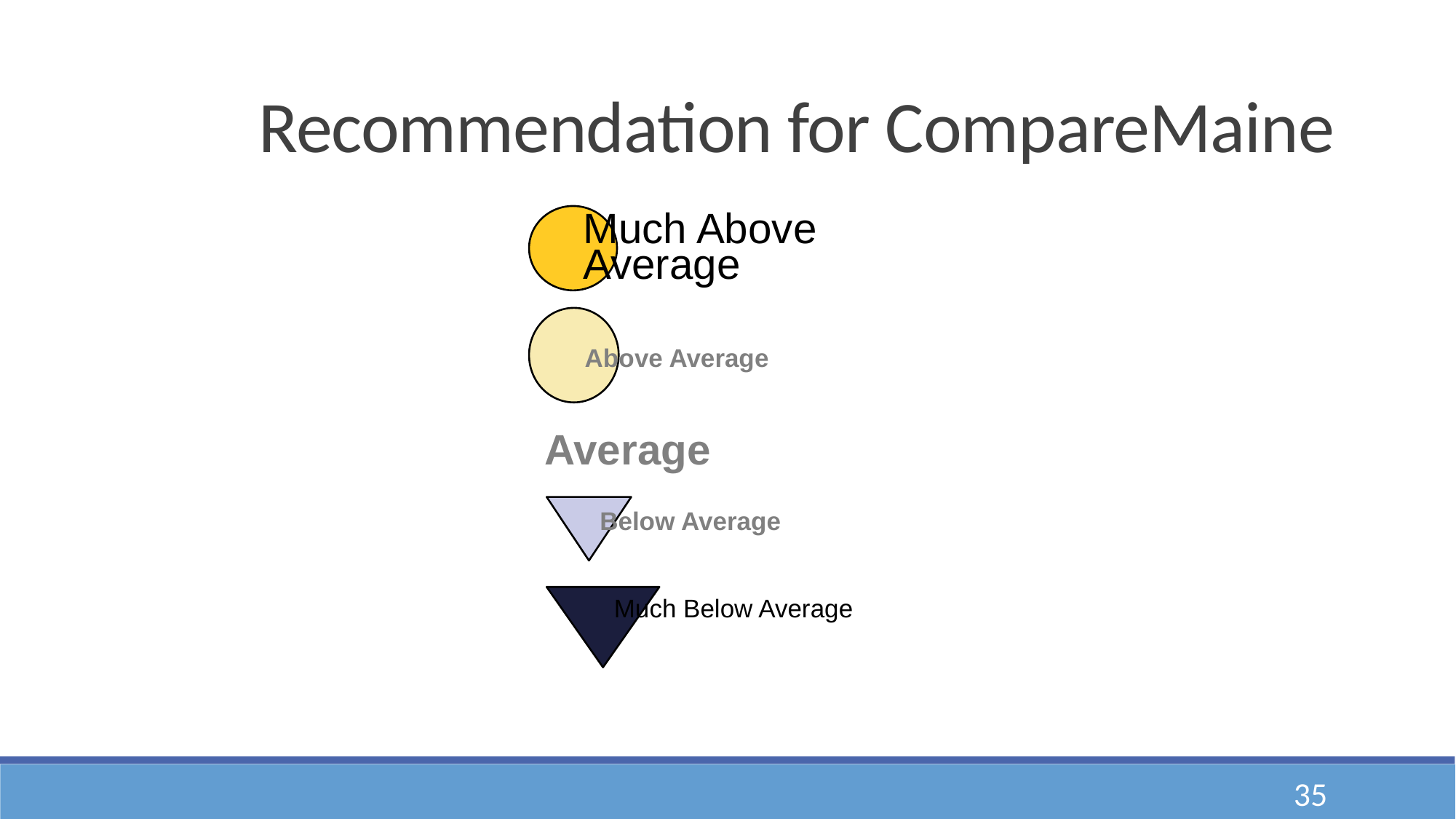

Recommendation for CompareMaine

Much Above Average

Above Average

Average

Below Average

Much Below Average

35